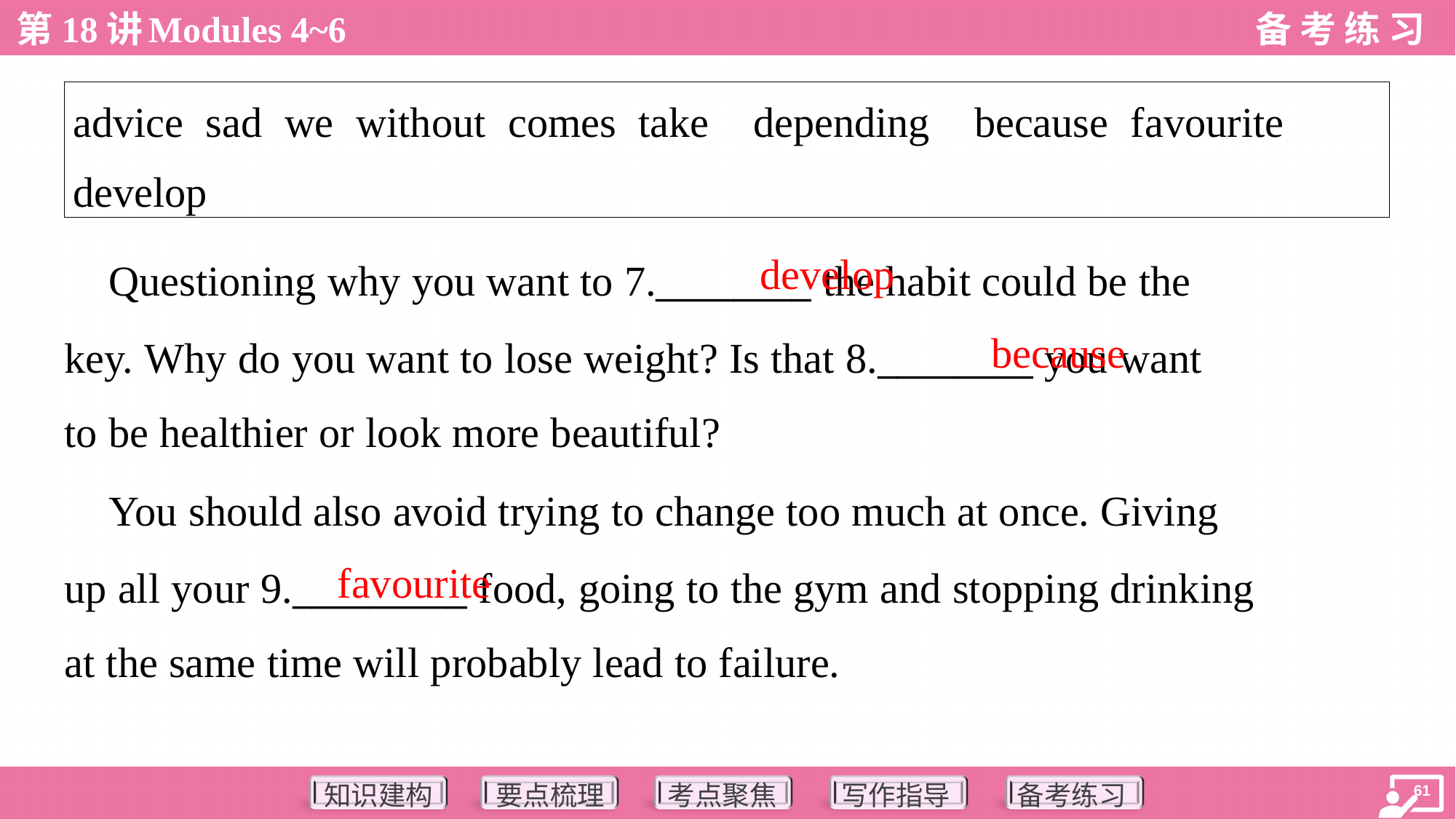

| advice sad we without comes take depending because favourite develop |
| --- |
develop
    Questioning why you want to 7.________ the habit could be the
key. Why do you want to lose weight? Is that 8.________ you want
to be healthier or look more beautiful?
because
    You should also avoid trying to change too much at once. Giving
up all your 9._________ food, going to the gym and stopping drinking
at the same time will probably lead to failure.
favourite